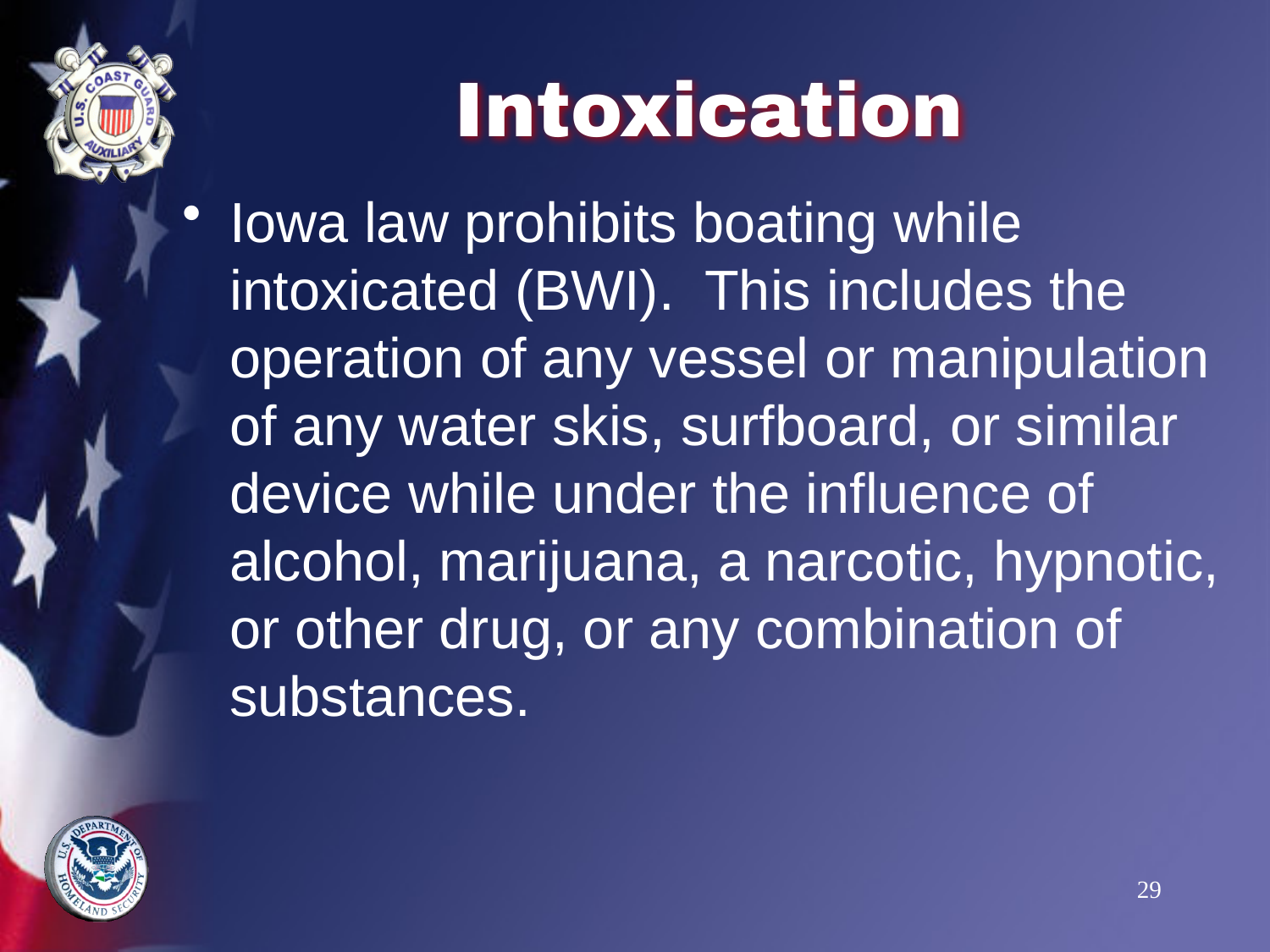

# Intoxication
Iowa law prohibits boating while intoxicated (BWI).  This includes the operation of any vessel or manipulation of any water skis, surfboard, or similar device while under the influence of alcohol, marijuana, a narcotic, hypnotic, or other drug, or any combination of substances.
29